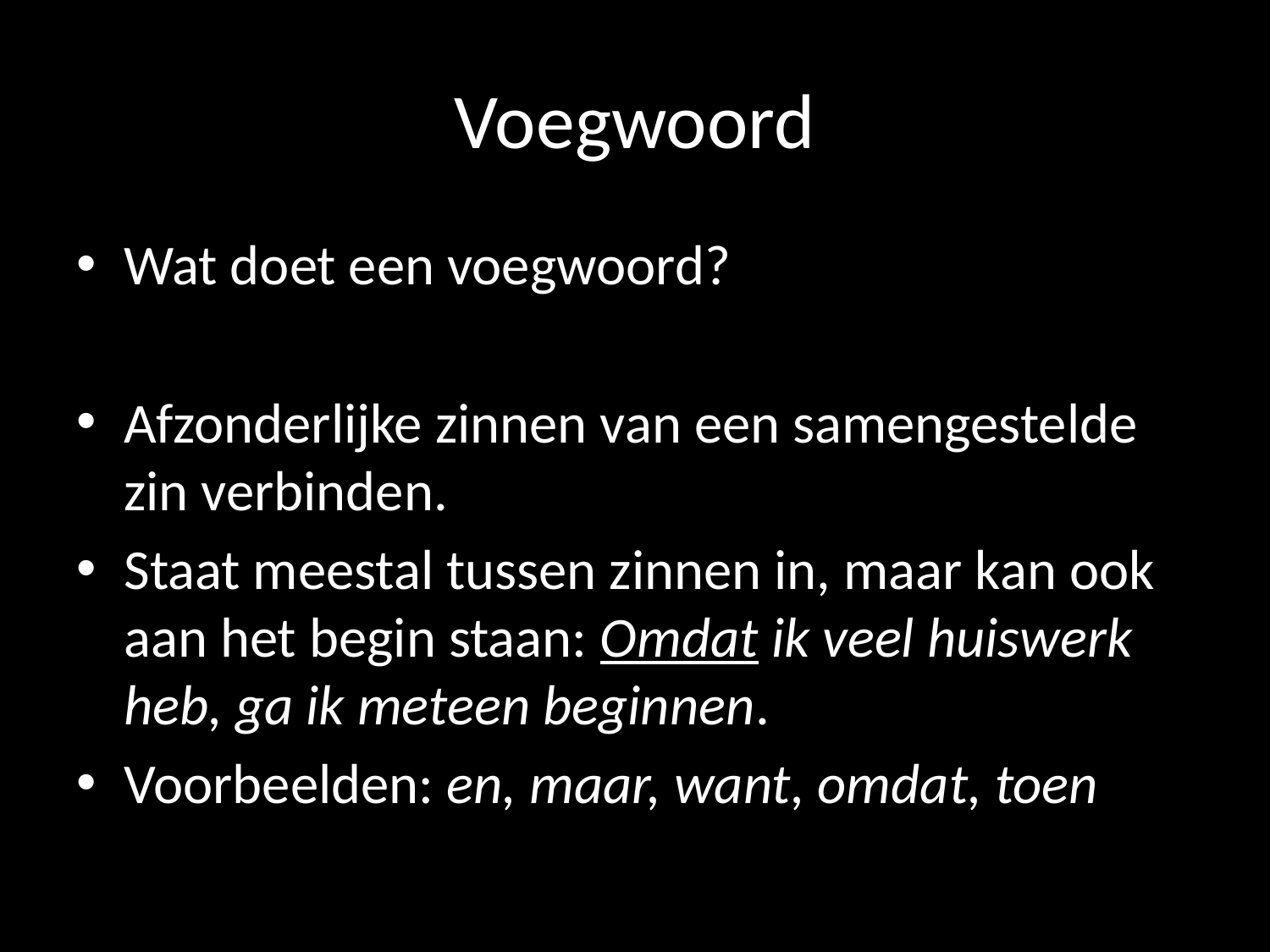

# Voegwoord
Wat doet een voegwoord?

Afzonderlijke zinnen van een samengestelde zin verbinden.
Staat meestal tussen zinnen in, maar kan ook aan het begin staan: Omdat ik veel huiswerk heb, ga ik meteen beginnen.
Voorbeelden: en, maar, want, omdat, toen